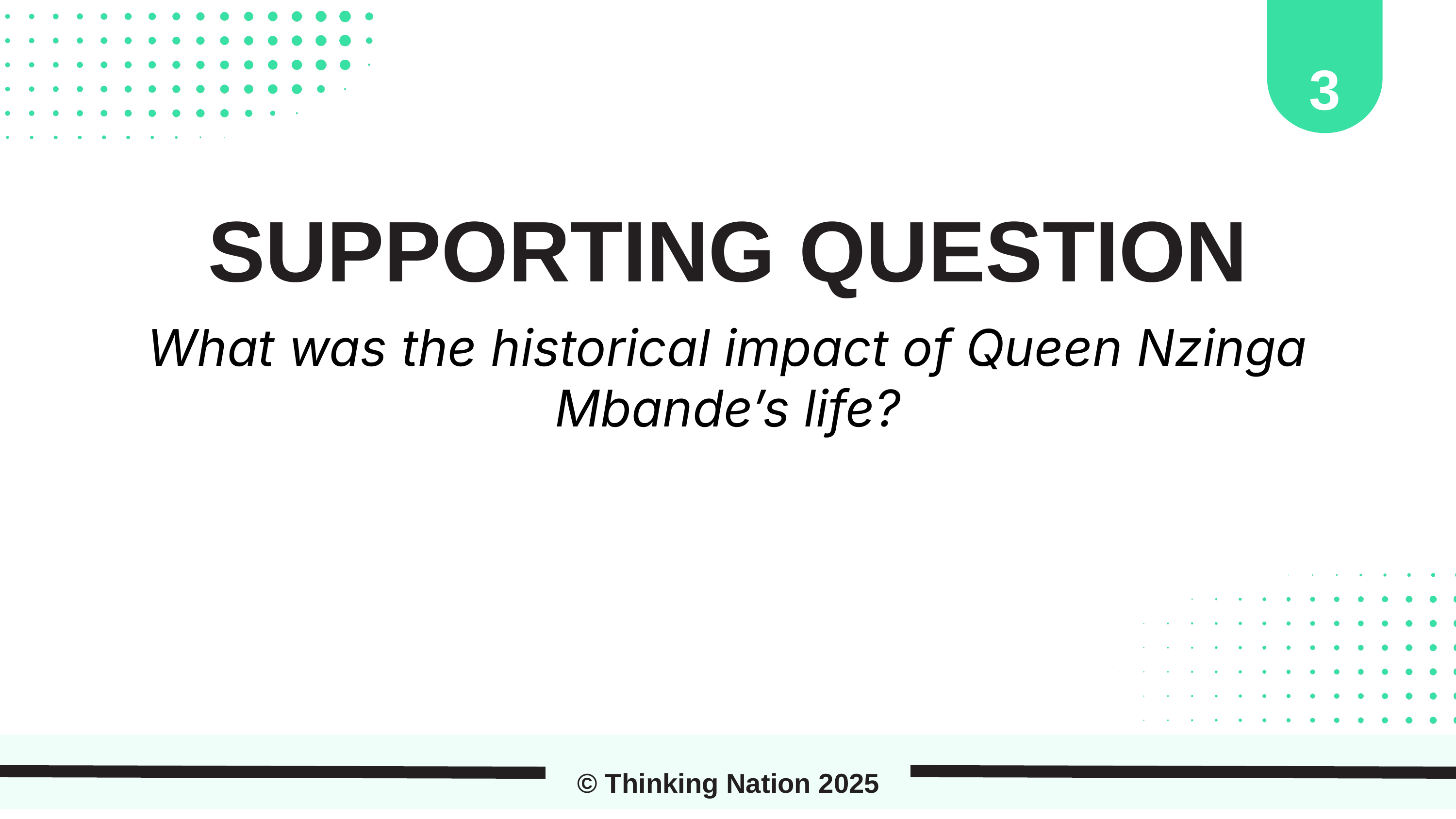

3
SUPPORTING QUESTION
What was the historical impact of Queen Nzinga Mbande’s life?

© Thinking Nation 2025